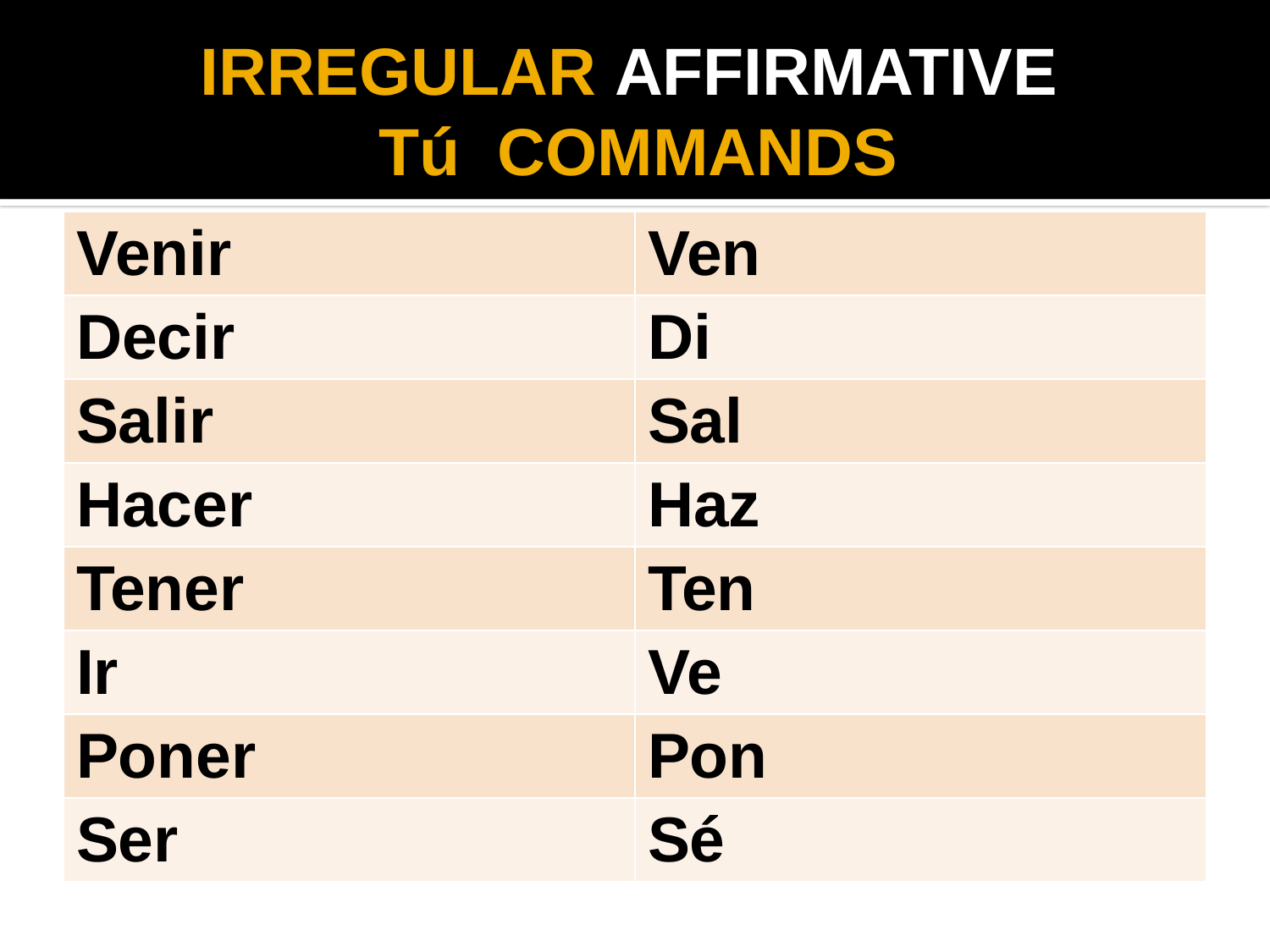

# IRREGULAR AFFIRMATIVE Tú  COMMANDS
| Venir | Ven |
| --- | --- |
| Decir | Di |
| Salir | Sal |
| Hacer | Haz |
| Tener | Ten |
| Ir | Ve |
| Poner | Pon |
| Ser | Sé |